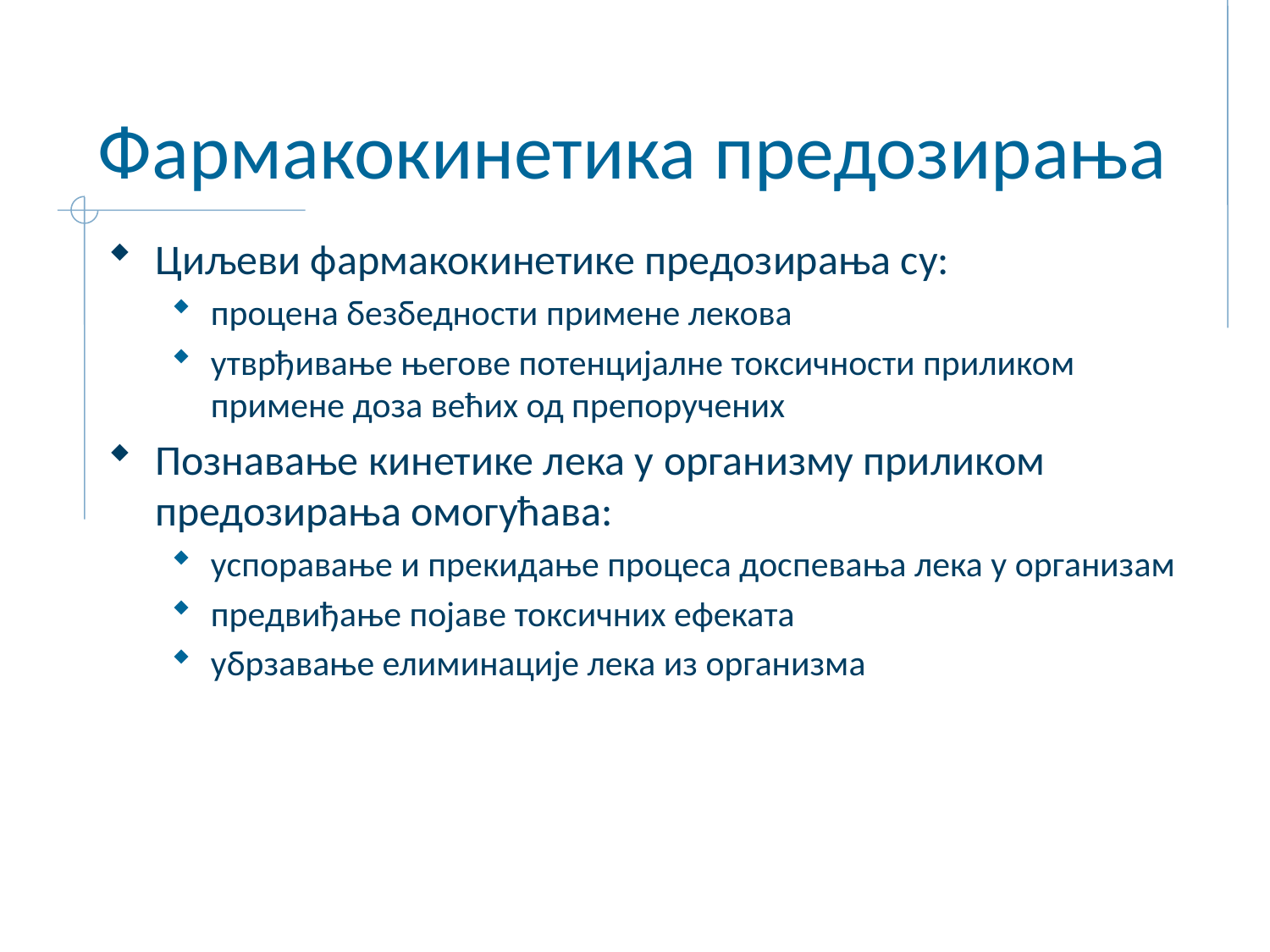

# Фармакокинетика предозирања
Циљеви фармакокинетике предозирања су:
процена безбедности примене лекова
утврђивање његове потенцијалне токсичности приликом примене доза већих од препоручених
Познавање кинетике лека у организму приликом предозирања омогућава:
успоравање и прекидање процеса доспевања лека у организам
предвиђање појаве токсичних ефеката
убрзавање елиминације лека из организма